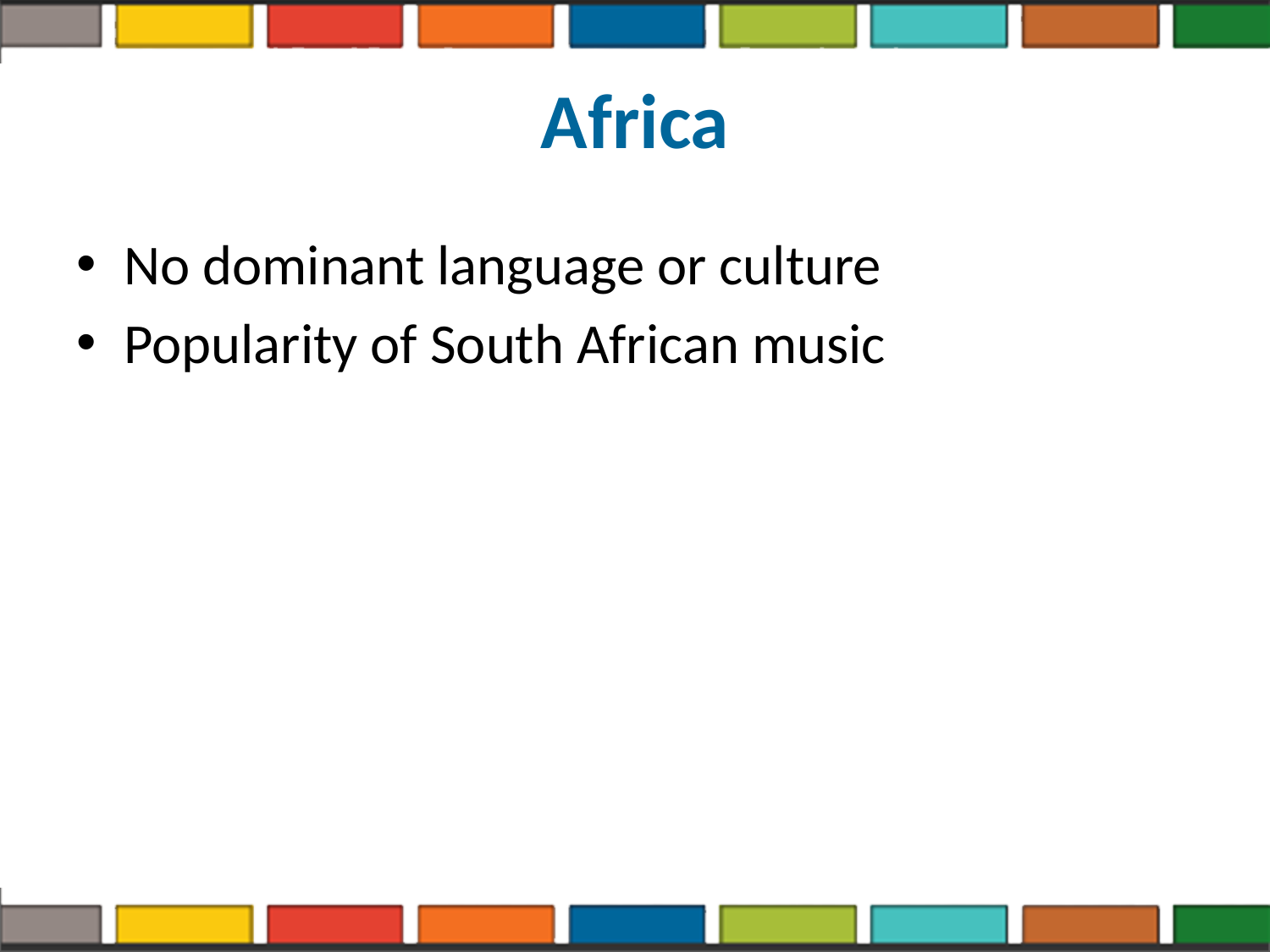

# Africa
No dominant language or culture
Popularity of South African music